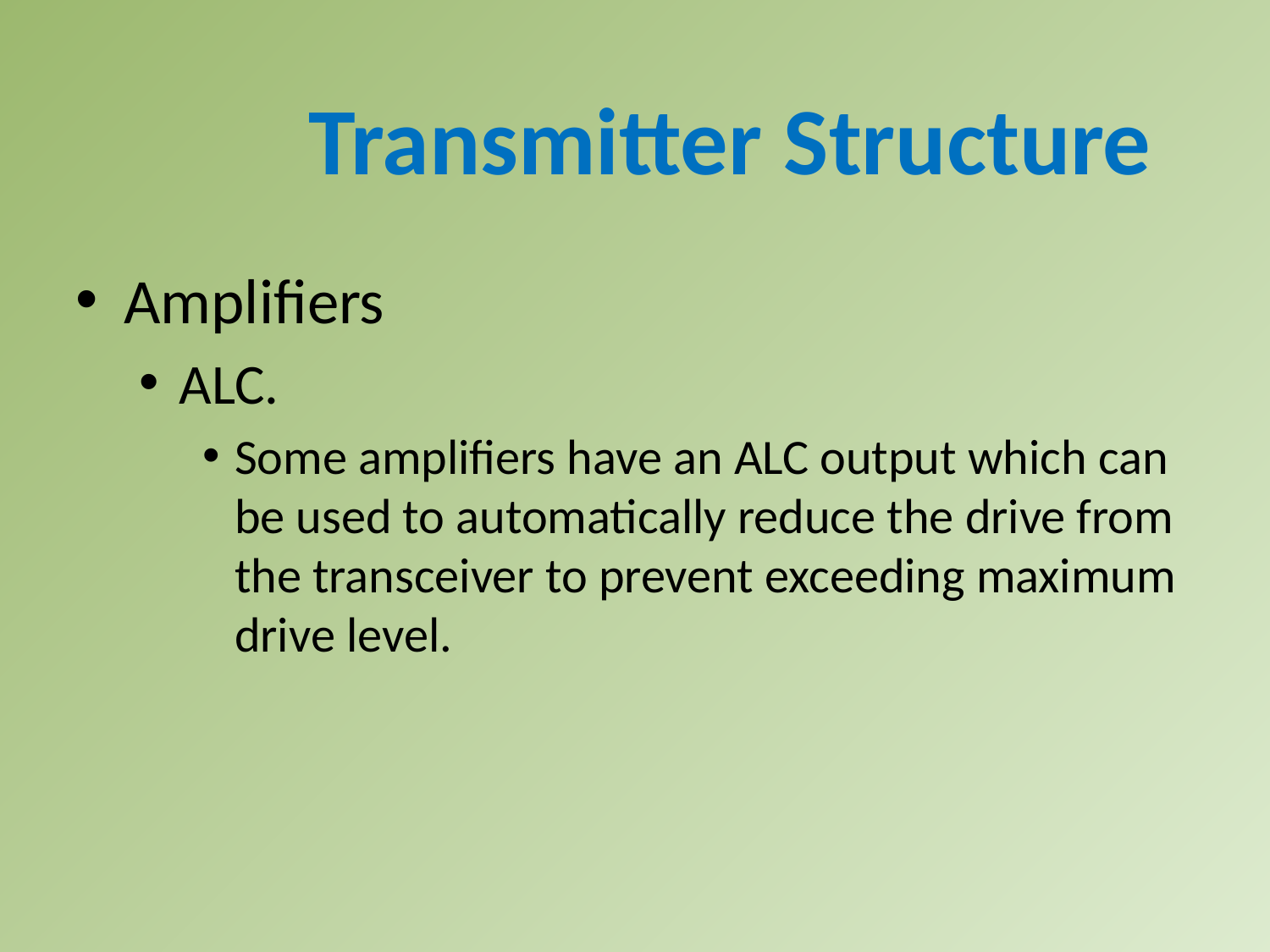

Transmitter Structure
Amplifiers
ALC.
Some amplifiers have an ALC output which can be used to automatically reduce the drive from the transceiver to prevent exceeding maximum drive level.